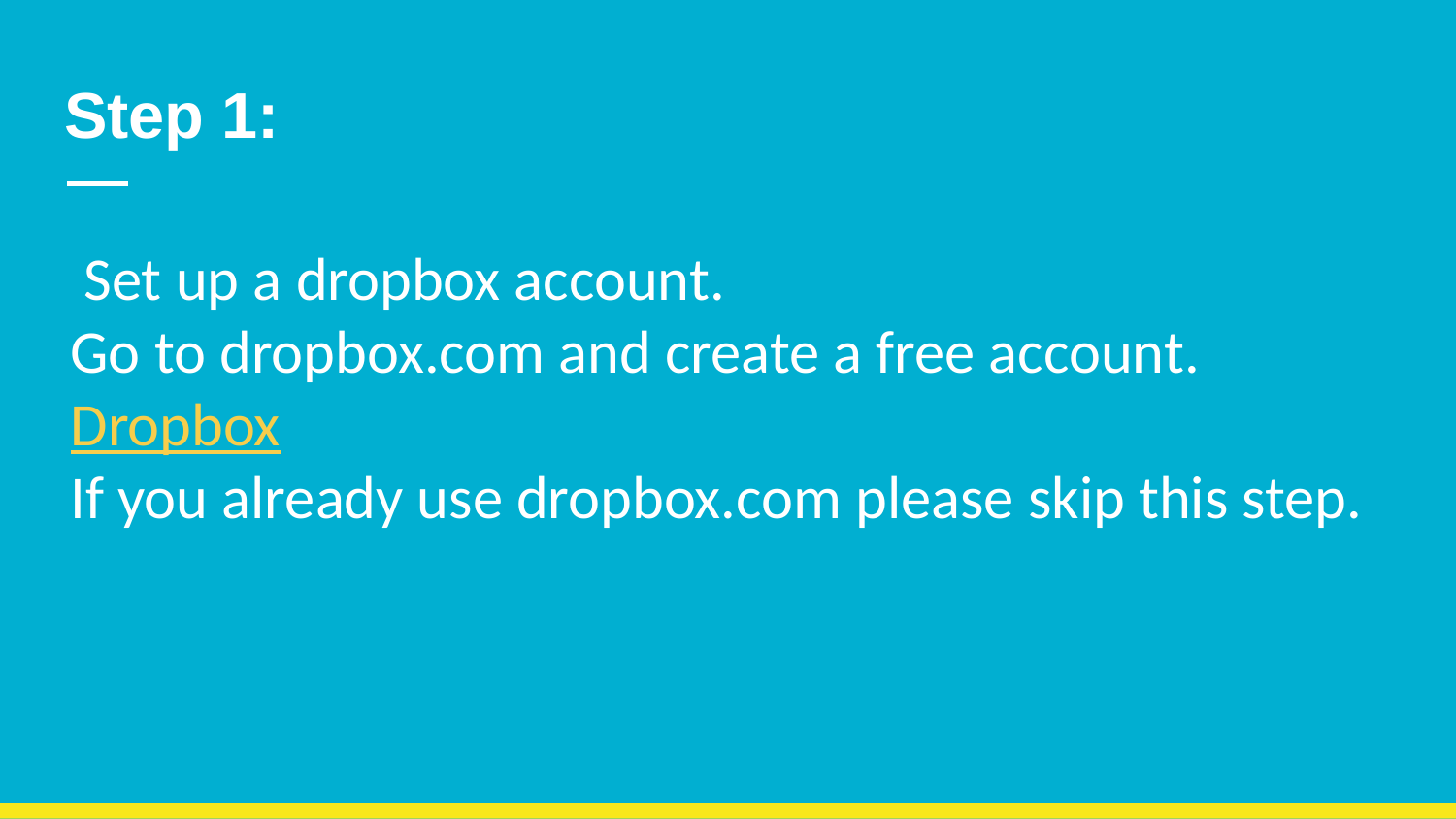

# Step 1:
 Set up a dropbox account.
Go to dropbox.com and create a free account.
Dropbox
If you already use dropbox.com please skip this step.